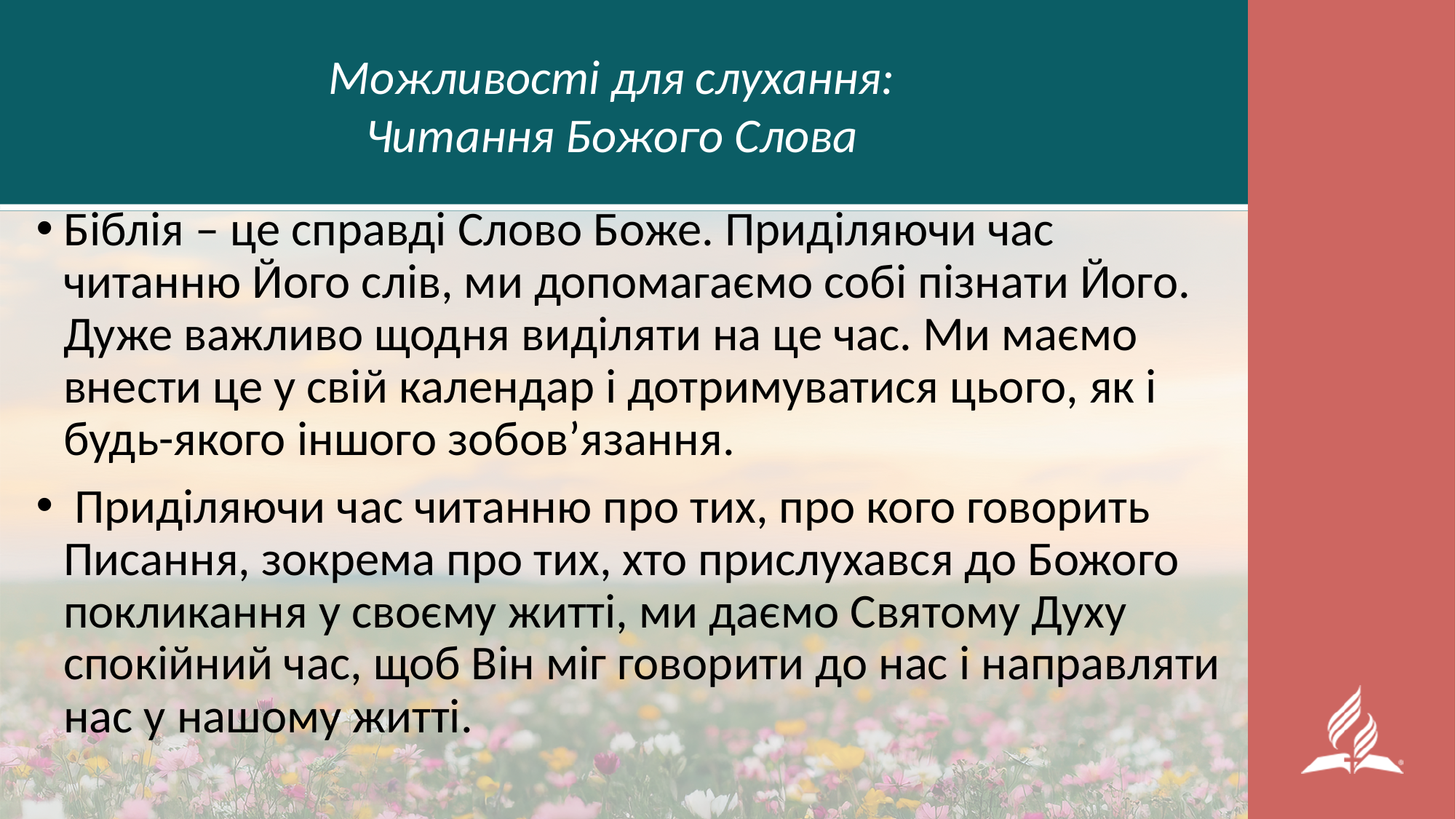

Можливості для слухання:
Читання Божого Слова
Біблія – це справді Слово Боже. Приділяючи час читанню Його слів, ми допомагаємо собі пізнати Його. Дуже важливо щодня виділяти на це час. Ми маємо внести це у свій календар і дотримуватися цього, як і будь-якого іншого зобов’язання.
 Приділяючи час читанню про тих, про кого говорить Писання, зокрема про тих, хто прислухався до Божого покликання у своєму житті, ми даємо Святому Духу спокійний час, щоб Він міг говорити до нас і направляти нас у нашому житті.